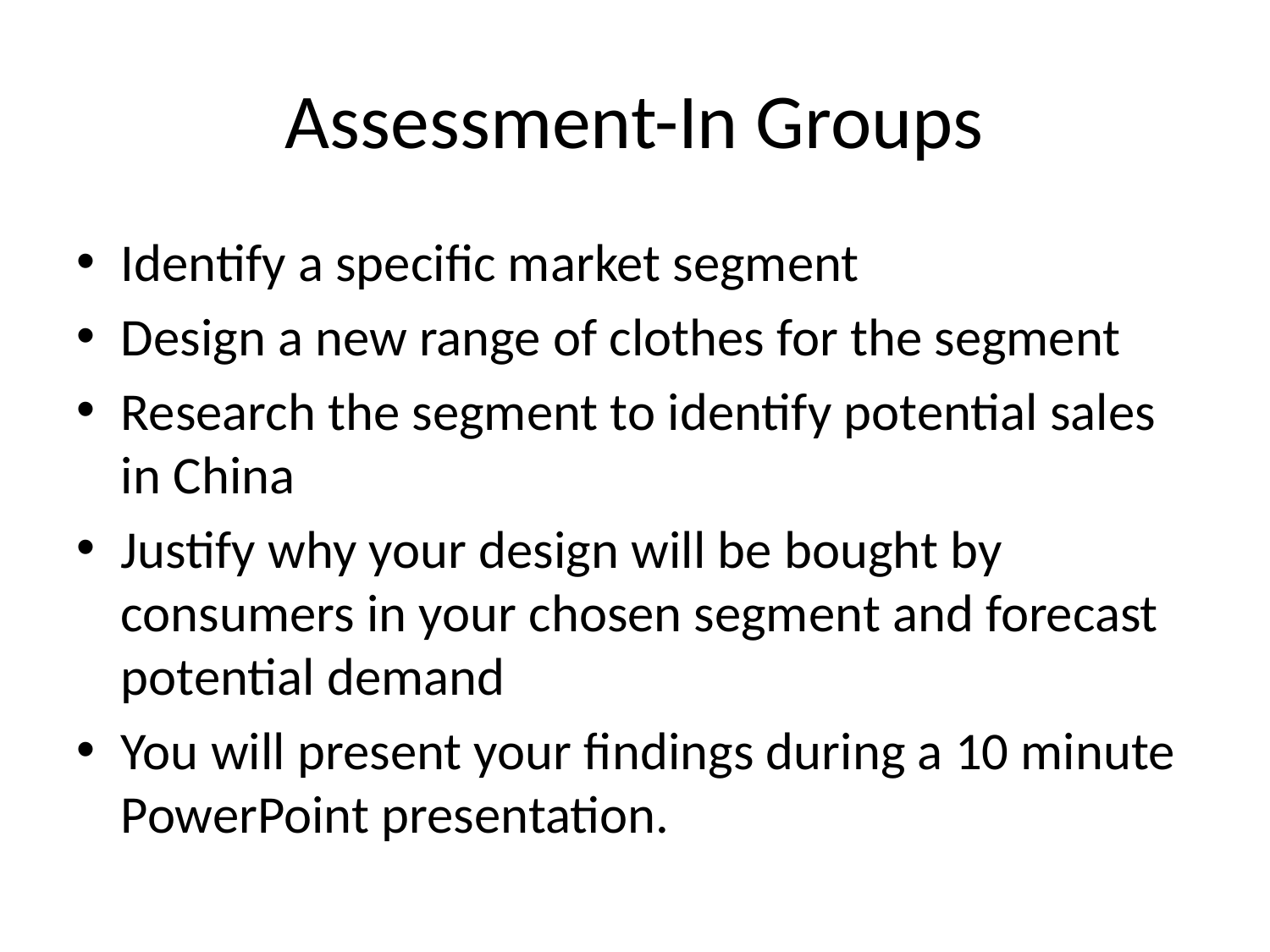

# Assessment-In Groups
Identify a specific market segment
Design a new range of clothes for the segment
Research the segment to identify potential sales in China
Justify why your design will be bought by consumers in your chosen segment and forecast potential demand
You will present your findings during a 10 minute PowerPoint presentation.